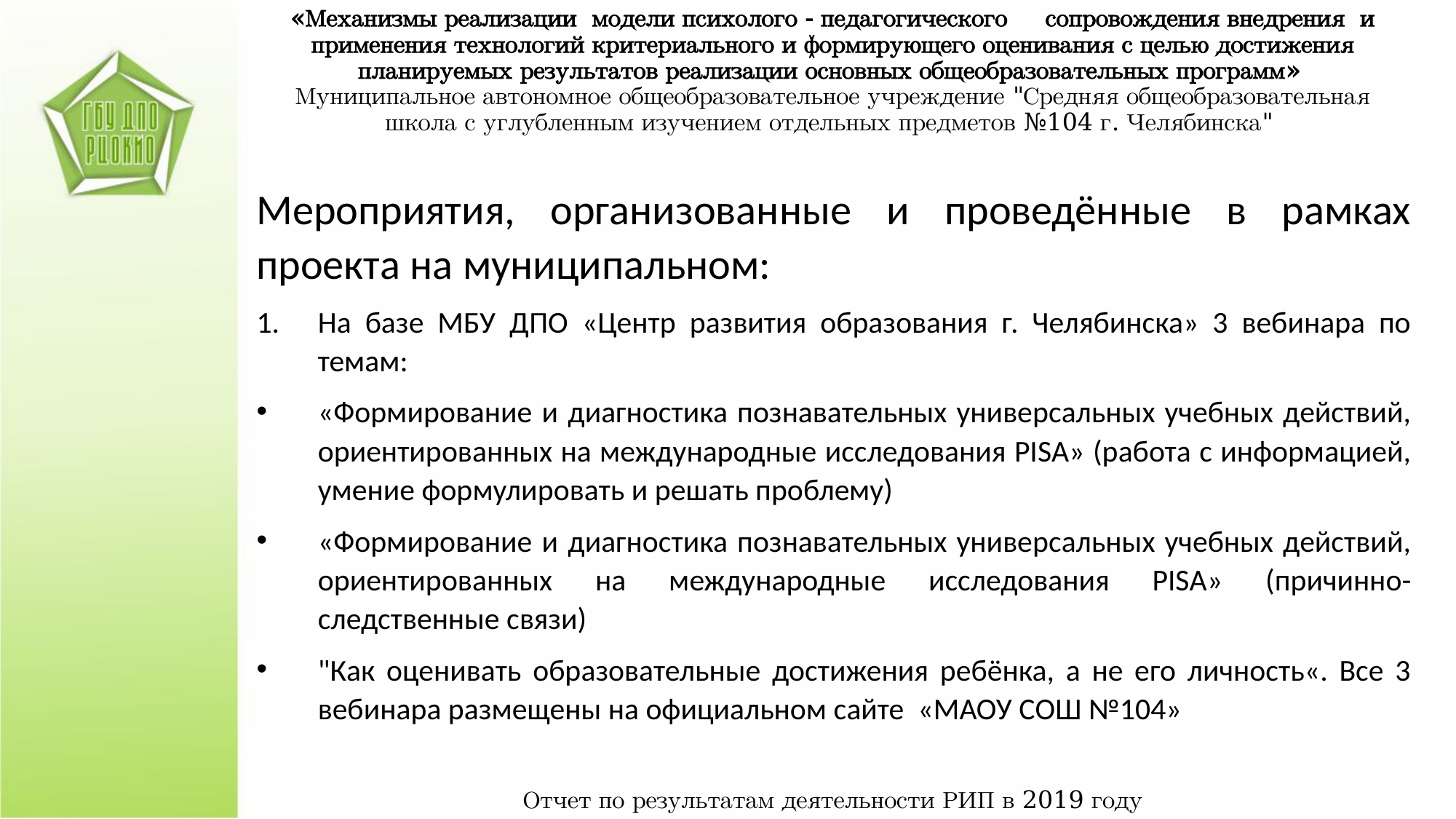

«Механизмы реализации  модели психолого - педагогического     сопровождения внедрения  и применения технологий критериального и формирующего оценивания с целью достижения планируемых результатов реализации основных общеобразовательных программ»
Муниципальное автономное общеобразовательное учреждение "Средняя общеобразовательная школа с углубленным изучением отдельных предметов №104 г. Челябинска"
Мероприятия, организованные и проведённые в рамках проекта на муниципальном:
На базе МБУ ДПО «Центр развития образования г. Челябинска» 3 вебинара по темам:
«Формирование и диагностика познавательных универсальных учебных действий, ориентированных на международные исследования PISA» (работа с информацией, умение формулировать и решать проблему)
«Формирование и диагностика познавательных универсальных учебных действий, ориентированных на международные исследования PISA» (причинно-следственные связи)
"Как оценивать образовательные достижения ребёнка, а не его личность«. Все 3 вебинара размещены на официальном сайте  «МАОУ СОШ №104»

Отчет по результатам деятельности РИП в 2019 году